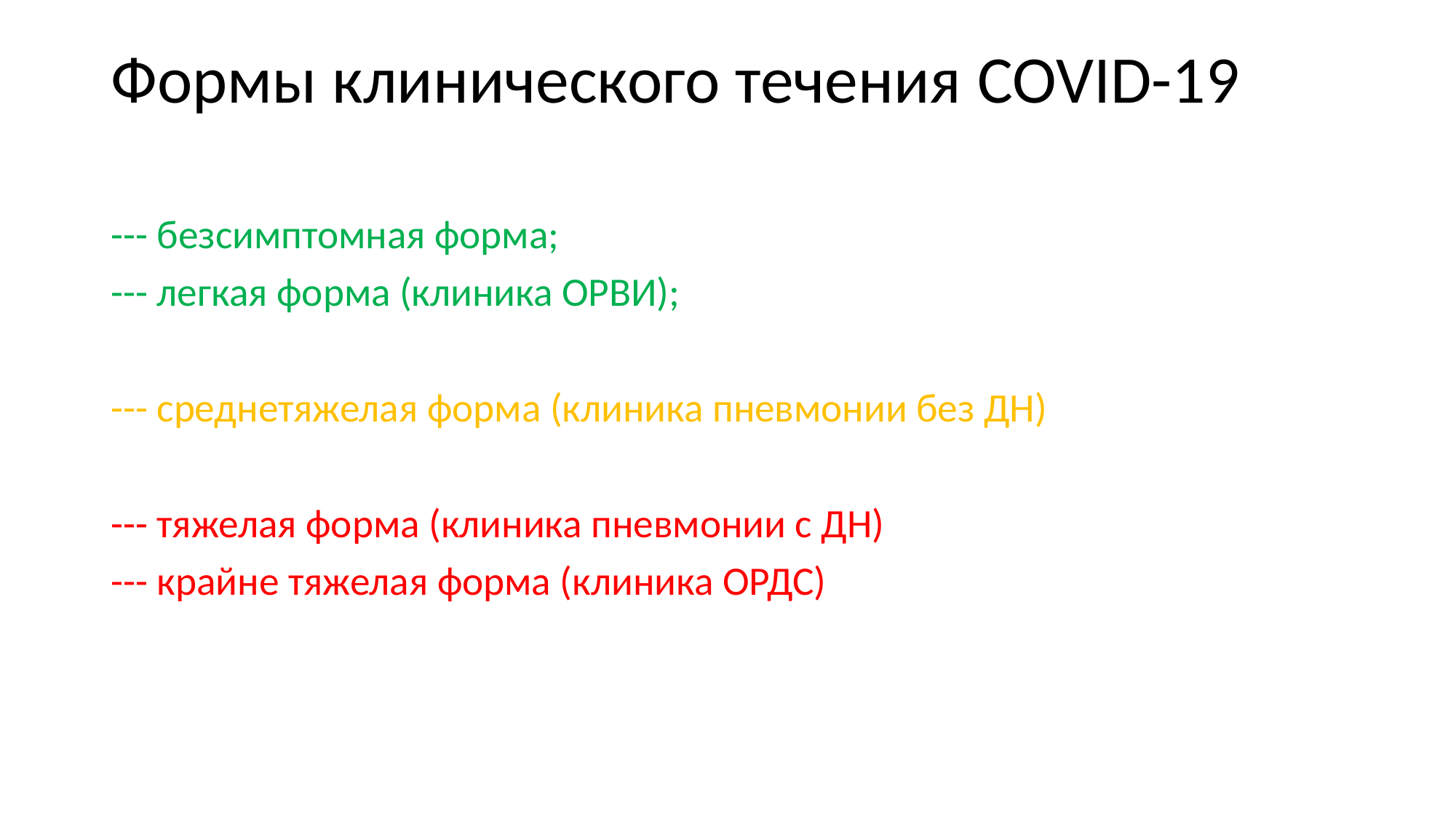

# Формы клинического течения COVID-19
--- безсимптомная форма;
--- легкая форма (клиника ОРВИ);

--- среднетяжелая форма (клиника пневмонии без ДН)

--- тяжелая форма (клиника пневмонии с ДН)
--- крайне тяжелая форма (клиника ОРДС)